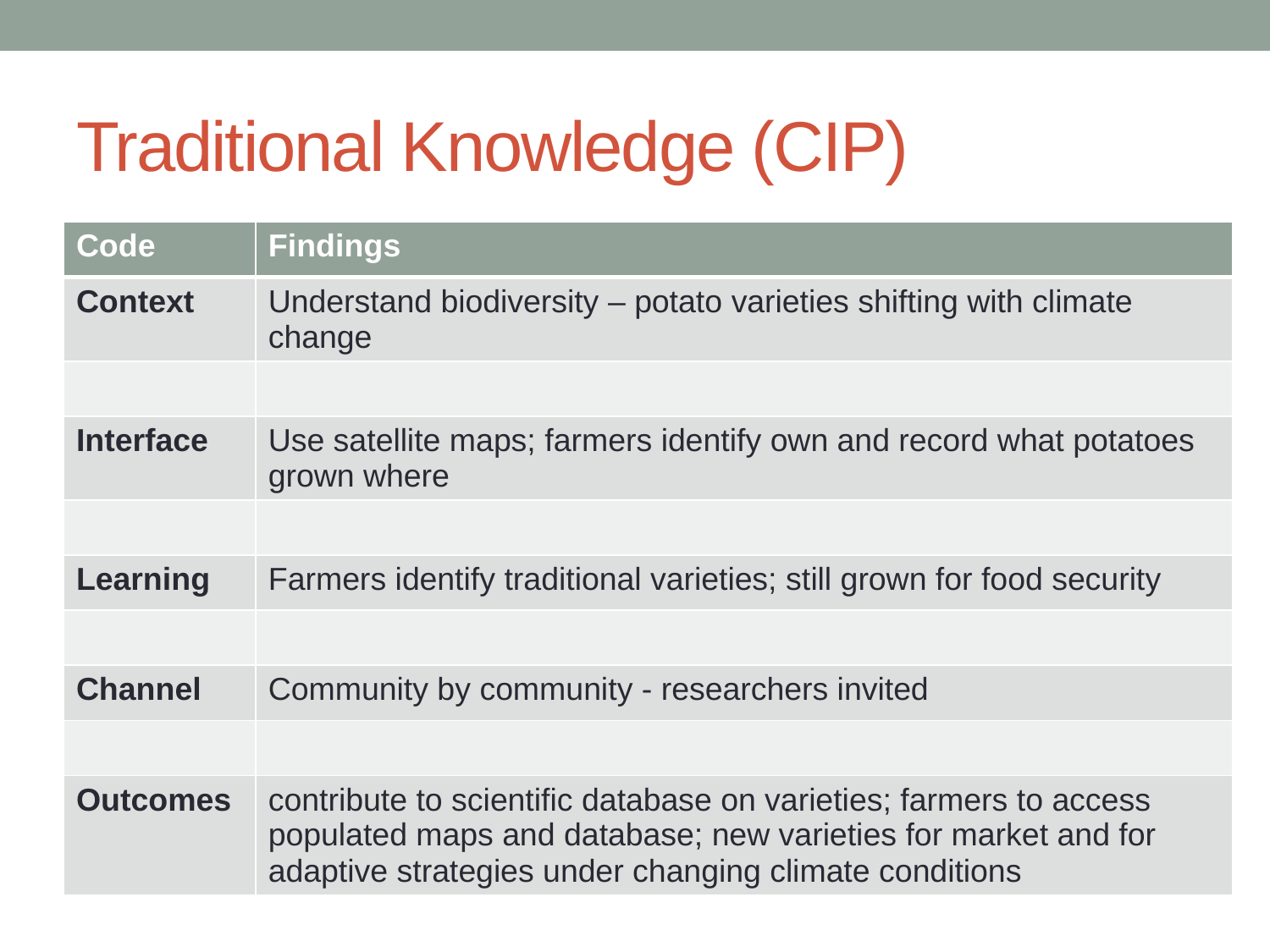

# Traditional Knowledge (CIP)
| Code | Findings |
| --- | --- |
| Context | Understand biodiversity – potato varieties shifting with climate change |
|  |  |
| Interface | Use satellite maps; farmers identify own and record what potatoes grown where |
|  |  |
| Learning | Farmers identify traditional varieties; still grown for food security |
|  |  |
| Channel | Community by community - researchers invited |
|  |  |
| Outcomes | contribute to scientific database on varieties; farmers to access populated maps and database; new varieties for market and for adaptive strategies under changing climate conditions |